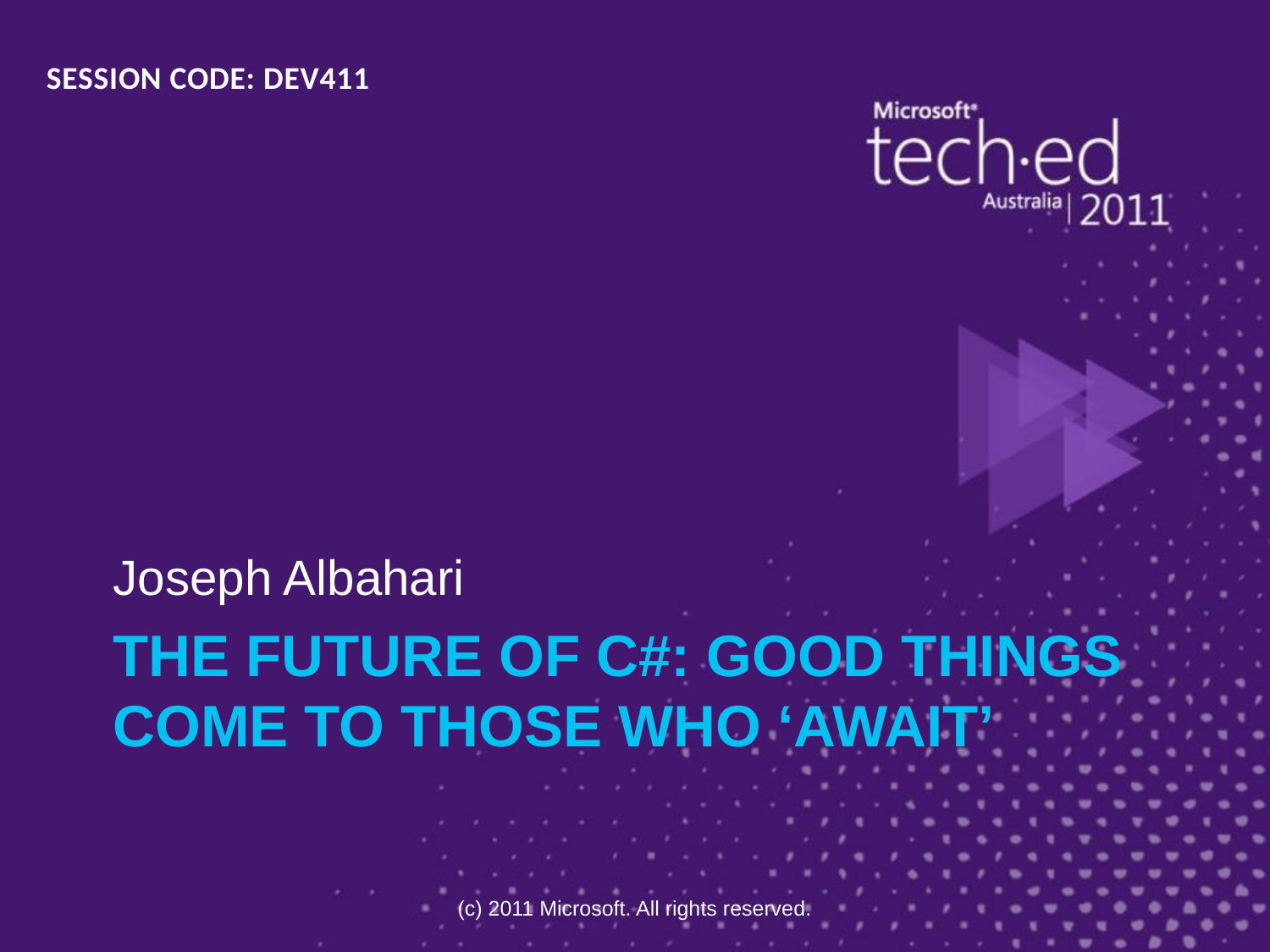

SESSION CODE: DEV411
Joseph Albahari
# THE FUTURE OF C#: GOOD THINGS COME TO THOSE WHO ‘Await’
(c) 2011 Microsoft. All rights reserved.